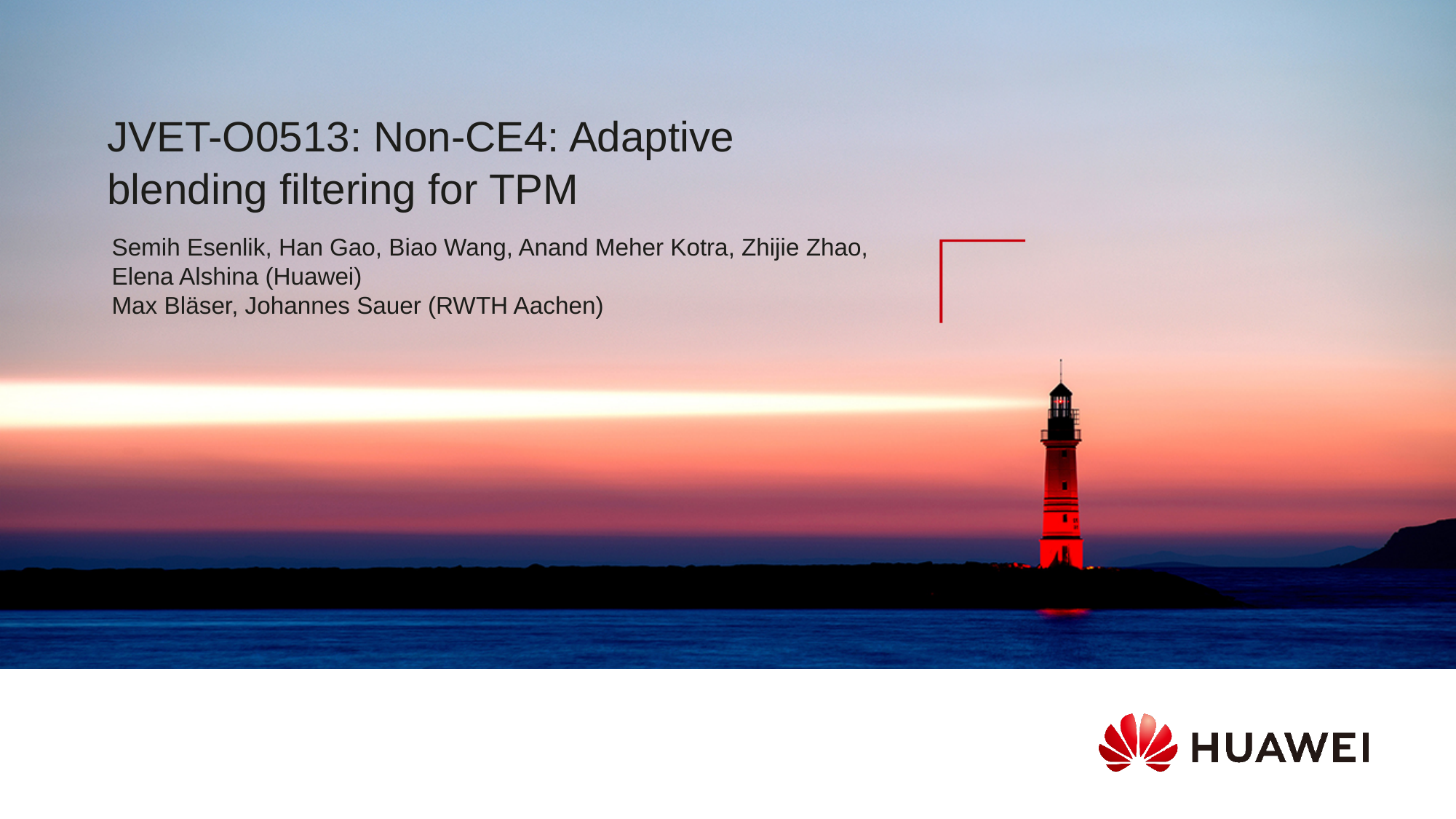

# JVET-O0513: Non-CE4: Adaptive blending filtering for TPM
Semih Esenlik, Han Gao, Biao Wang, Anand Meher Kotra, Zhijie Zhao, Elena Alshina (Huawei)
Max Bläser, Johannes Sauer (RWTH Aachen)